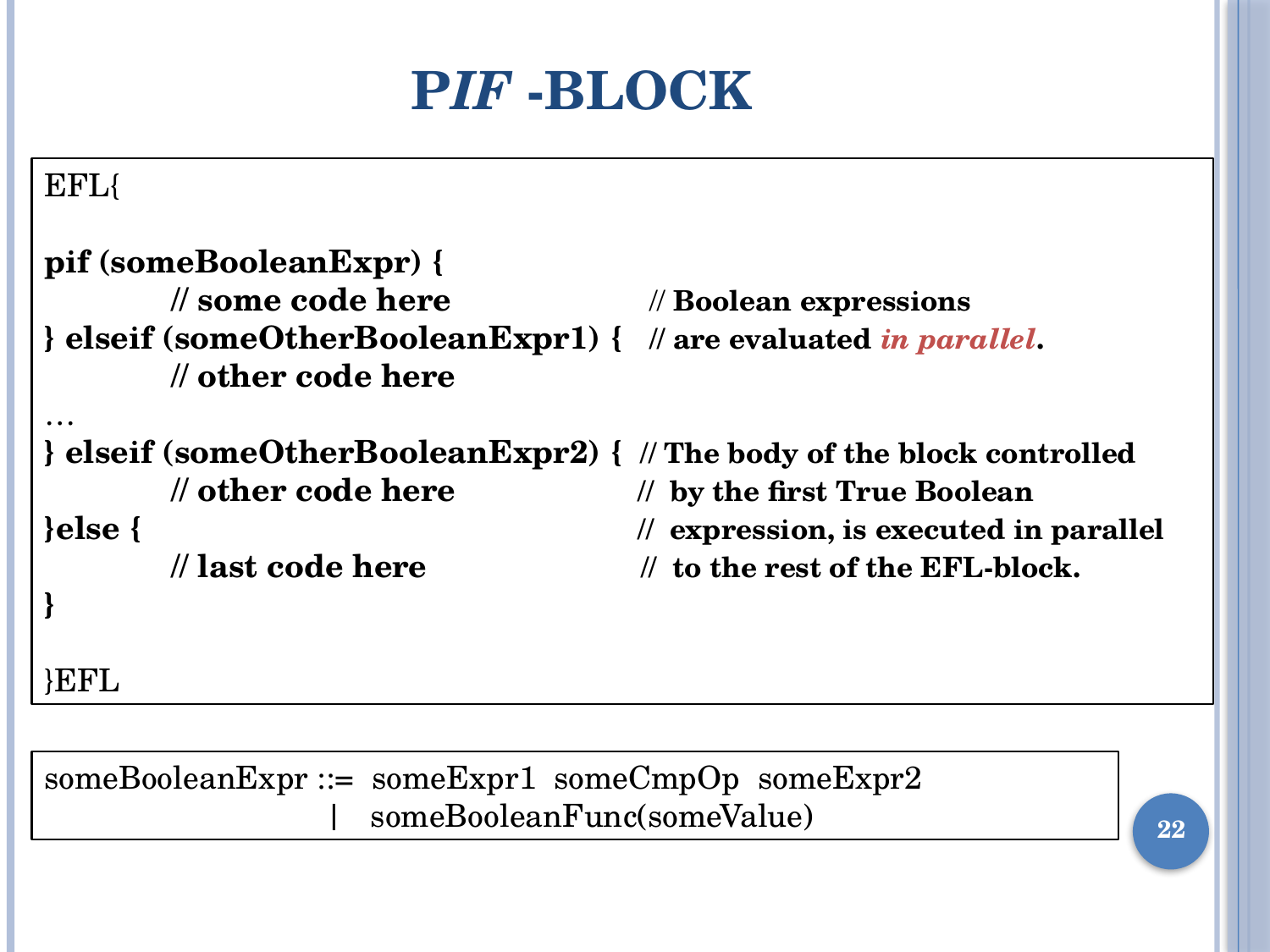

# pif -block
EFL{

pif (someBooleanExpr) {
	// some code here	           // Boolean expressions
} elseif (someOtherBooleanExpr1) {   // are evaluated in parallel.
	// other code here
…
} elseif (someOtherBooleanExpr2) {  // The body of the block controlled
	// other code here	           //  by the first True Boolean
}else {				           //  expression, is executed in parallel
	// last code here	          //  to the rest of the EFL-block.
}

}EFL
someBooleanExpr ::=  someExpr1  someCmpOp  someExpr2
		   |   someBooleanFunc(someValue)
22